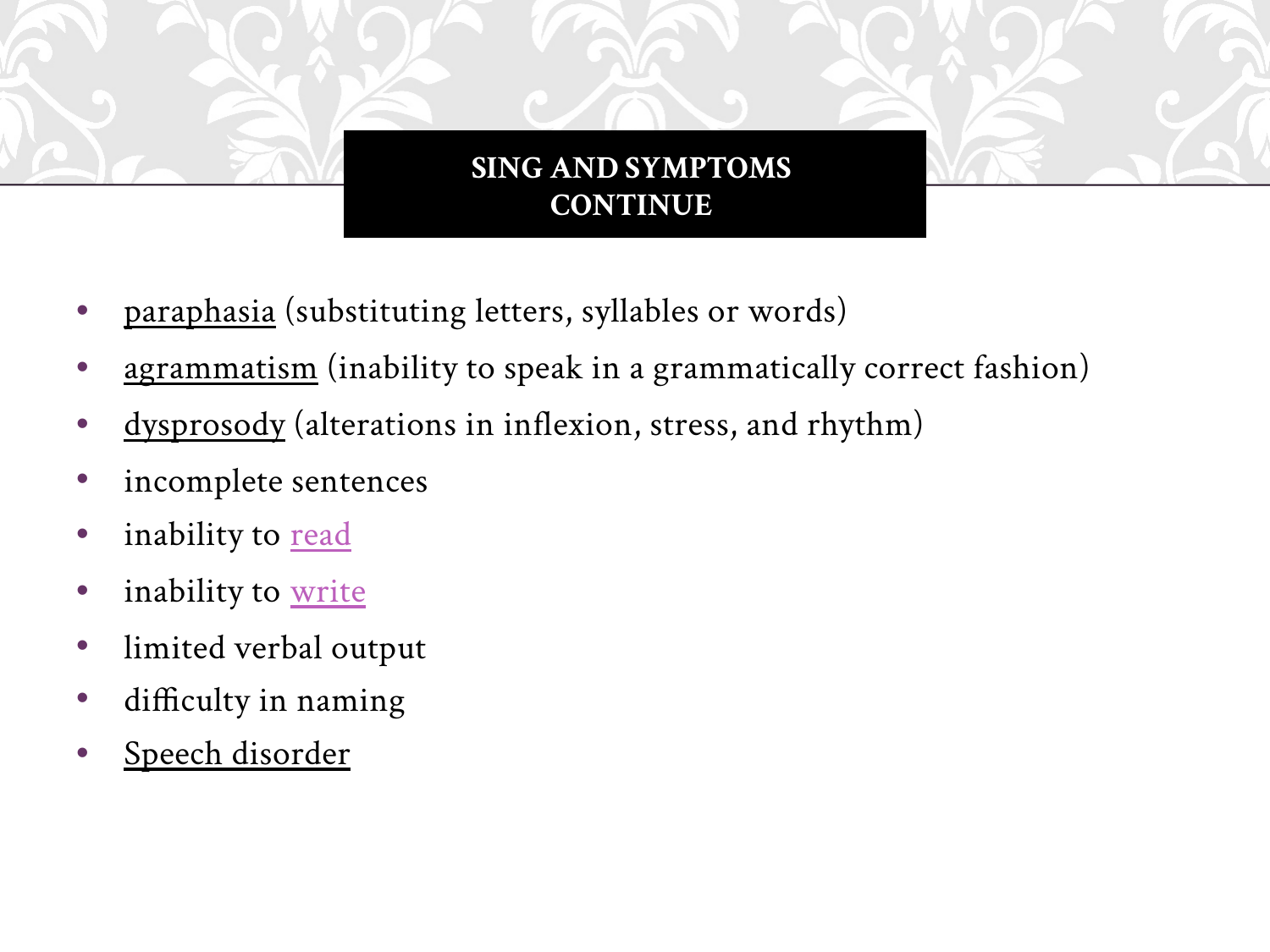

# Sing and symptoms continue
paraphasia (substituting letters, syllables or words)
agrammatism (inability to speak in a grammatically correct fashion)
dysprosody (alterations in inflexion, stress, and rhythm)
incomplete sentences
inability to read
inability to write
limited verbal output
difficulty in naming
Speech disorder